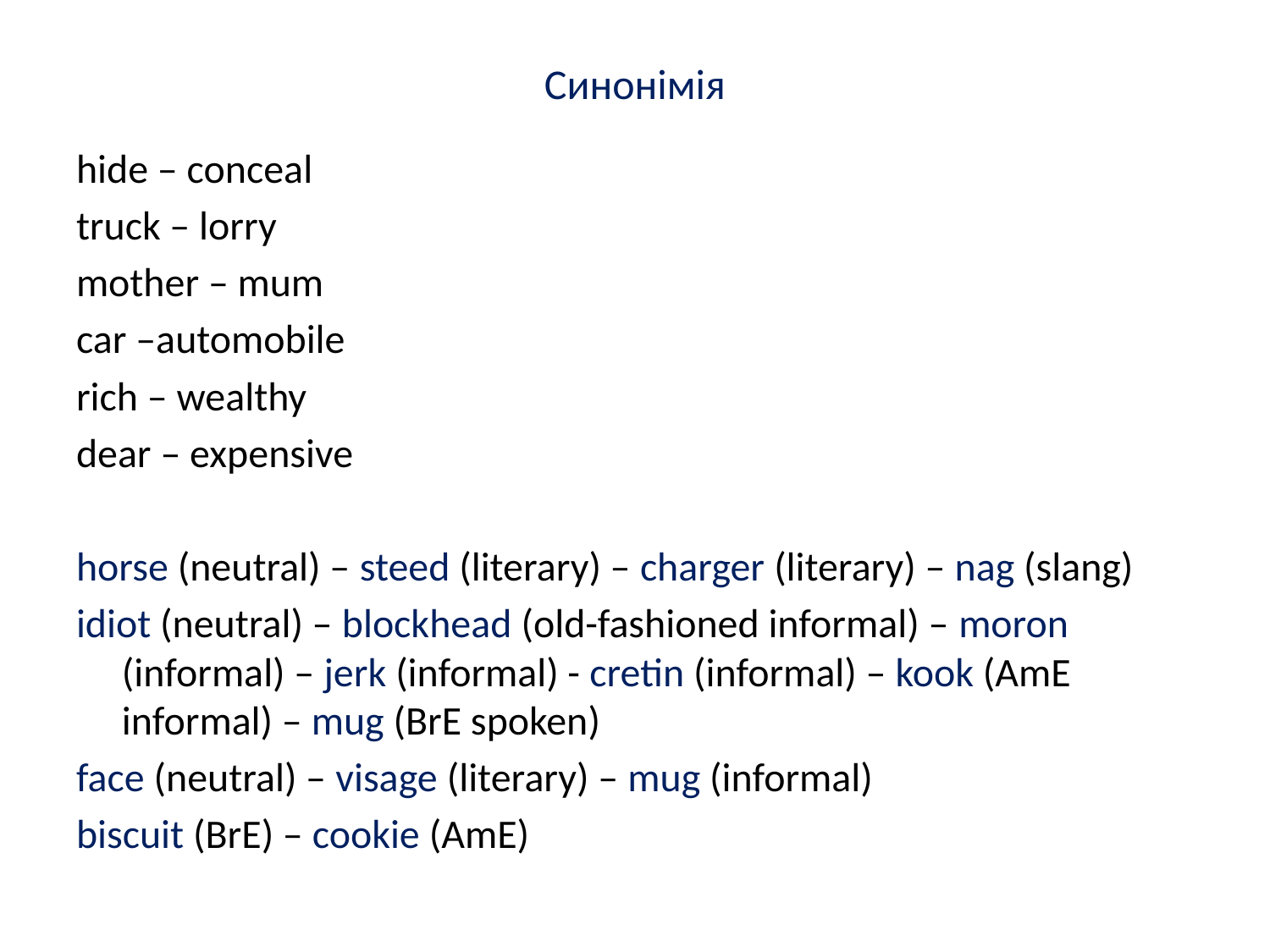

# Синонімія
hide – conceal
truck – lorry
mother – mum
car –automobile
rich – wealthy
dear – expensive

horse (neutral) – steed (literary) – charger (literary) – nag (slang)
idiot (neutral) – blockhead (old-fashioned informal) – moron (informal) – jerk (informal) - cretin (informal) – kook (AmE informal) – mug (BrE spoken)
face (neutral) – visage (literary) – mug (informal)
biscuit (BrE) – cookie (AmE)